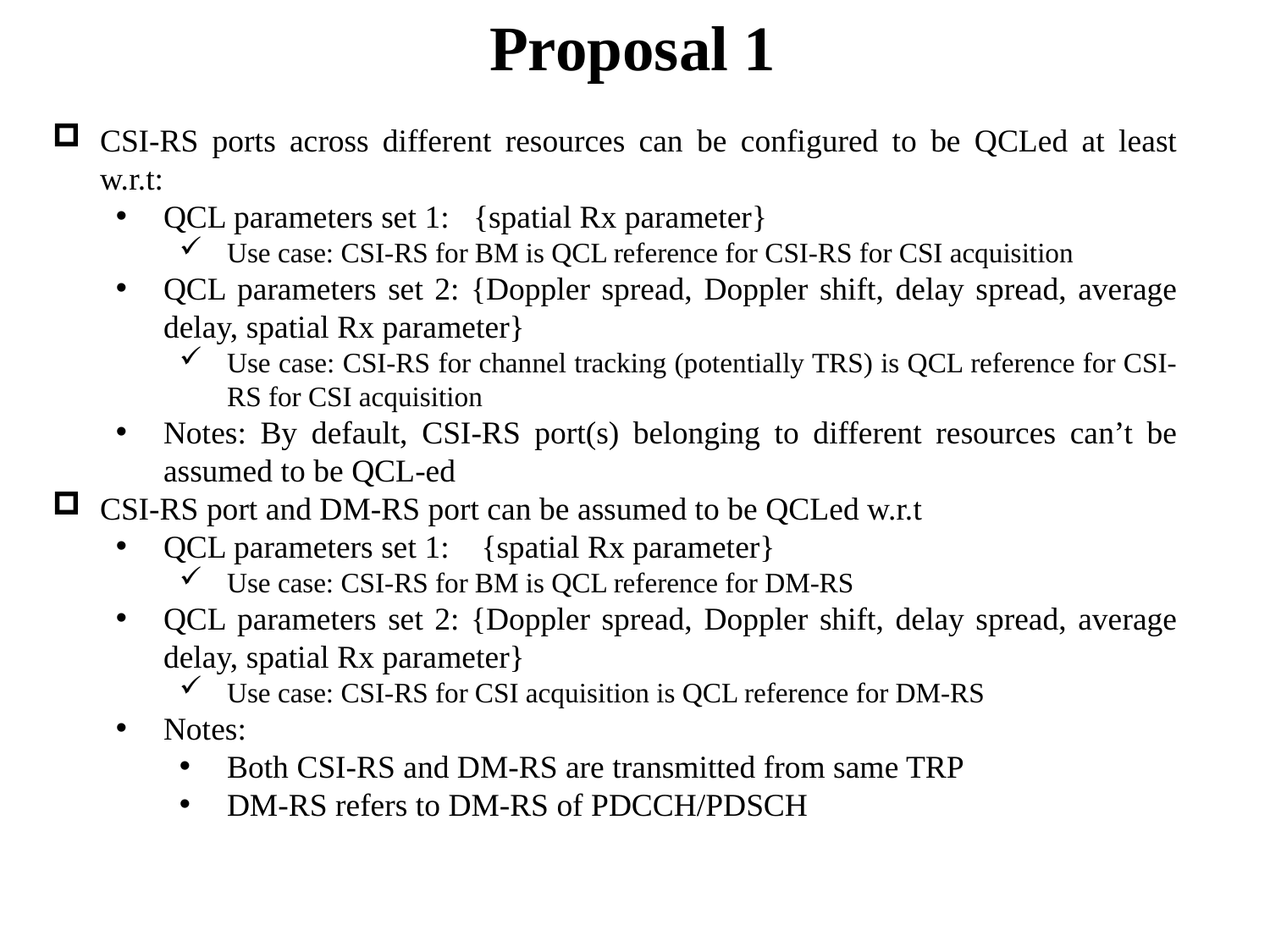

# Proposal 1
CSI-RS ports across different resources can be configured to be QCLed at least w.r.t:
QCL parameters set 1:   {spatial Rx parameter}
Use case: CSI-RS for BM is QCL reference for CSI-RS for CSI acquisition
QCL parameters set 2: {Doppler spread, Doppler shift, delay spread, average delay, spatial Rx parameter}
Use case: CSI-RS for channel tracking (potentially TRS) is QCL reference for CSI-RS for CSI acquisition
Notes: By default, CSI-RS port(s) belonging to different resources can’t be assumed to be QCL-ed
CSI-RS port and DM-RS port can be assumed to be QCLed w.r.t
QCL parameters set 1:    {spatial Rx parameter}
Use case: CSI-RS for BM is QCL reference for DM-RS
QCL parameters set 2: {Doppler spread, Doppler shift, delay spread, average delay, spatial Rx parameter}
Use case: CSI-RS for CSI acquisition is QCL reference for DM-RS
Notes:
Both CSI-RS and DM-RS are transmitted from same TRP
DM-RS refers to DM-RS of PDCCH/PDSCH